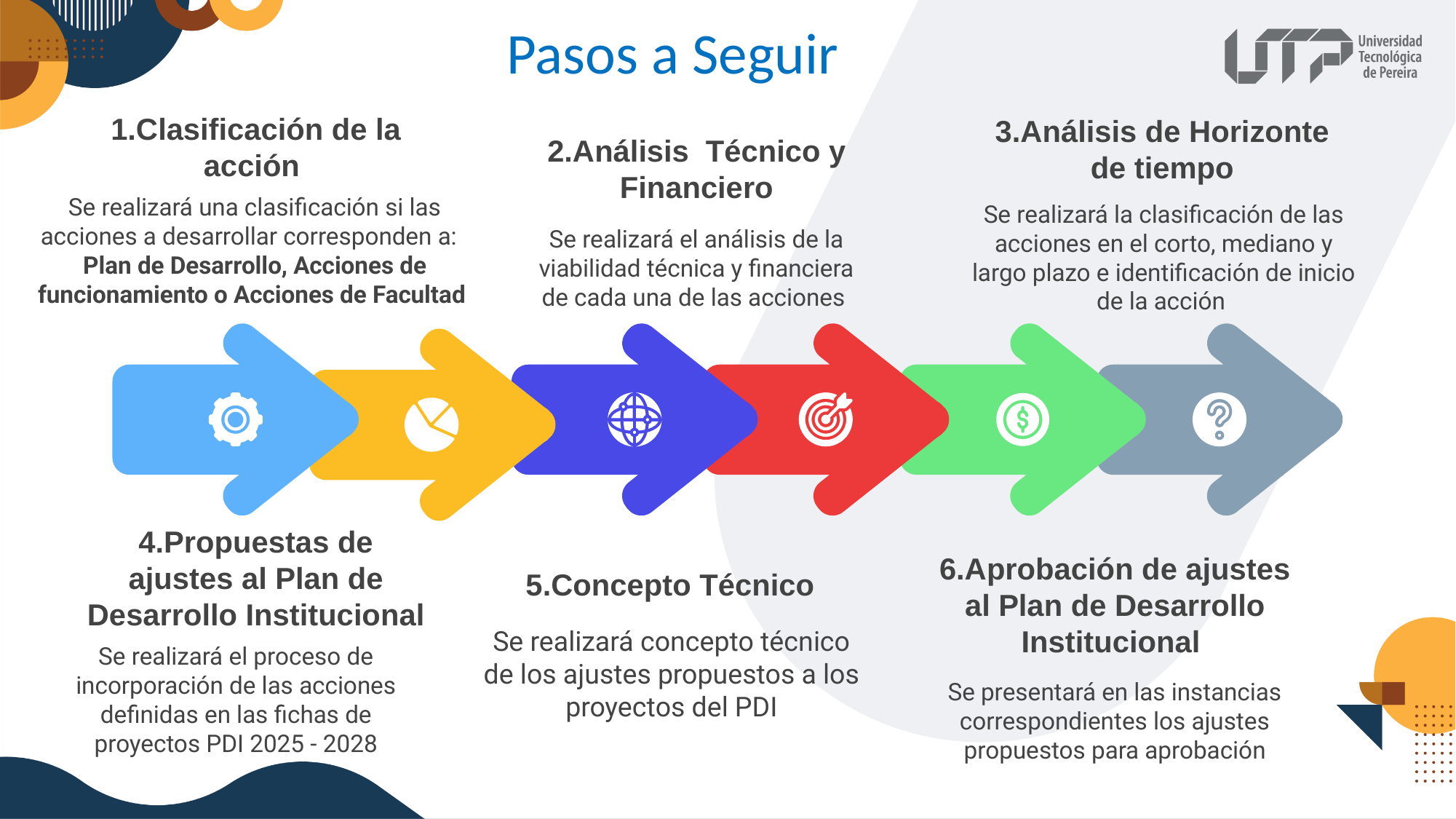

# Pasos a Seguir
3.Análisis de Horizonte de tiempo
Se realizará la clasificación de las acciones en el corto, mediano y largo plazo e identificación de inicio de la acción

2.Análisis  Técnico y Financiero
1.Clasificación de la acción

Se realizará una clasificación si las acciones a desarrollar corresponden a:
Plan de Desarrollo, Acciones de funcionamiento o Acciones de Facultad
Se realizará el análisis de la viabilidad técnica y financiera de cada una de las acciones

4.Propuestas de ajustes al Plan de Desarrollo Institucional

5.Concepto Técnico

6.Aprobación de ajustes al Plan de Desarrollo Institucional

Se realizará concepto técnico de los ajustes propuestos a los proyectos del PDI
Se realizará el proceso de incorporación de las acciones definidas en las fichas de proyectos PDI 2025 - 2028
Se presentará en las instancias correspondientes los ajustes propuestos para aprobación